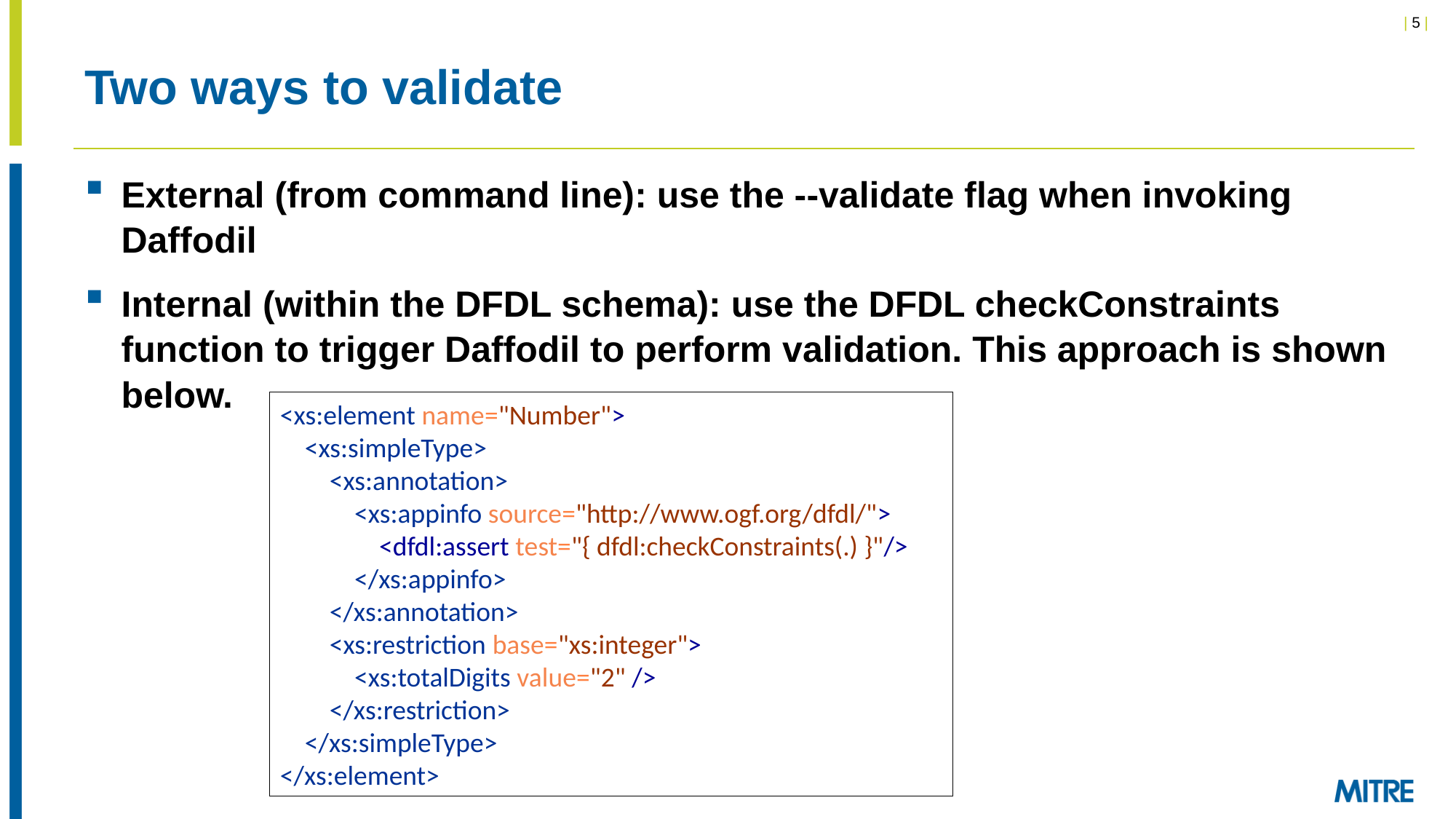

# Two ways to validate
External (from command line): use the --validate flag when invoking Daffodil
Internal (within the DFDL schema): use the DFDL checkConstraints function to trigger Daffodil to perform validation. This approach is shown below.
<xs:element name="Number">
    <xs:simpleType>
        <xs:annotation>
            <xs:appinfo source="http://www.ogf.org/dfdl/">
                <dfdl:assert test="{ dfdl:checkConstraints(.) }"/>
            </xs:appinfo>
        </xs:annotation>
        <xs:restriction base="xs:integer">
            <xs:totalDigits value="2" />
        </xs:restriction>
    </xs:simpleType>
</xs:element>